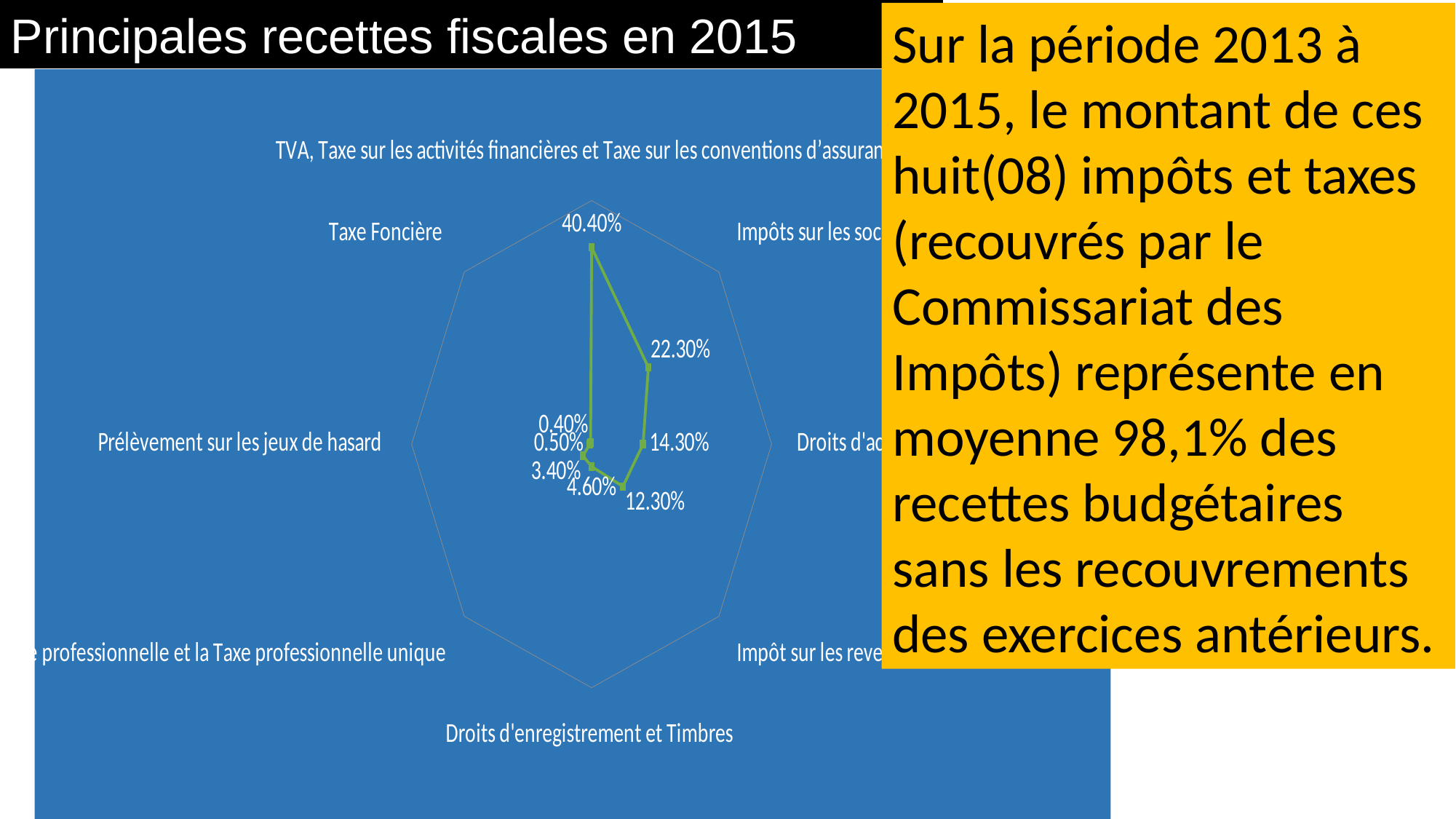

Principales recettes fiscales en 2015
Sur la période 2013 à 2015, le montant de ces huit(08) impôts et taxes (recouvrés par le Commissariat des Impôts) représente en moyenne 98,1% des recettes budgétaires sans les recouvrements des exercices antérieurs.

### Chart

| Category |  |
|---|---|
| TVA, Taxe sur les activités financières et Taxe sur les conventions d’assurance  | 0.404 |
| Impôts sur les sociétés  | 0.223 |
| Droits d'accises et la Taxe spéciale sur la fabrication et le commerce des boissons | 0.143 |
| Impôt sur les revenus des personnes physiques | 0.123 |
| Droits d'enregistrement et Timbres  | 0.046 |
| Taxe professionnelle et la Taxe professionnelle unique | 0.034 |
| Prélèvement sur les jeux de hasard  | 0.005 |
| Taxe Foncière  | 0.004 |